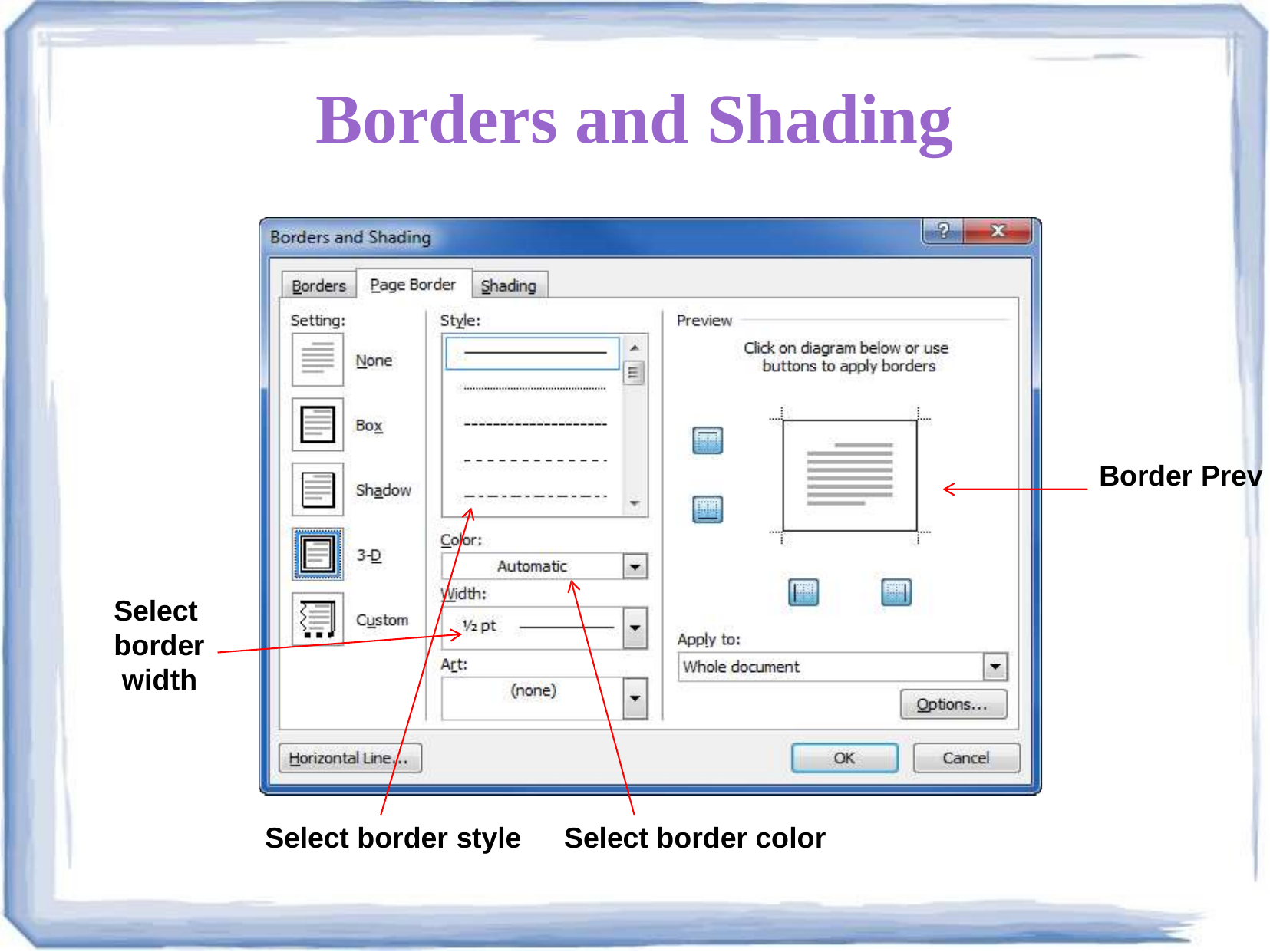

# Borders and Shading

Border Prev

Select  border  width
Select border style
Select border color